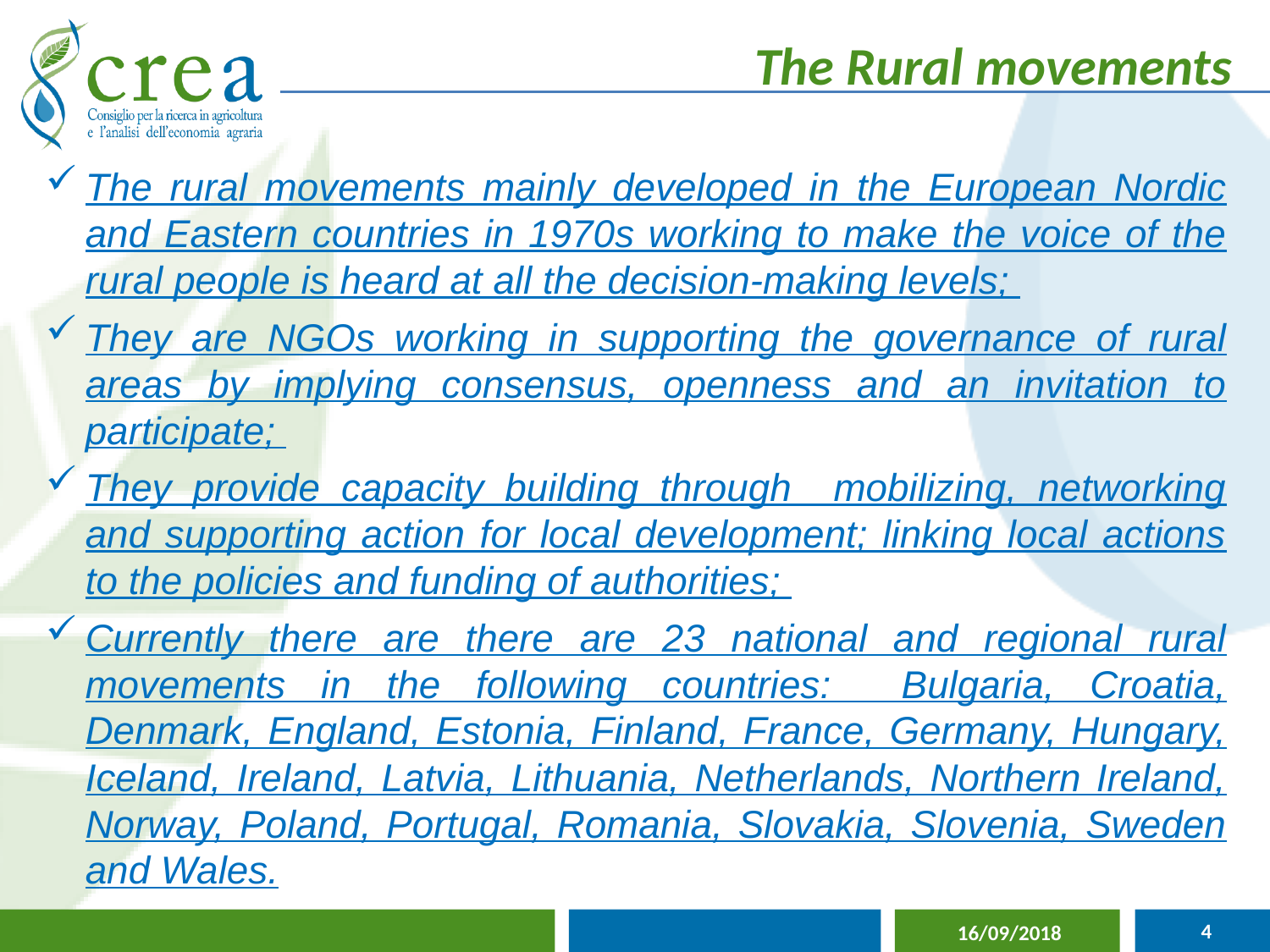

The Rural movements
The rural movements mainly developed in the European Nordic and Eastern countries in 1970s working to make the voice of the rural people is heard at all the decision-making levels;
They are NGOs working in supporting the governance of rural areas by implying consensus, openness and an invitation to participate;
They provide capacity building through  mobilizing, networking and supporting action for local development; linking local actions to the policies and funding of authorities;
Currently there are there are 23 national and regional rural movements in the following countries:  Bulgaria, Croatia, Denmark, England, Estonia, Finland, France, Germany, Hungary, Iceland, Ireland, Latvia, Lithuania, Netherlands, Northern Ireland, Norway, Poland, Portugal, Romania, Slovakia, Slovenia, Sweden and Wales.